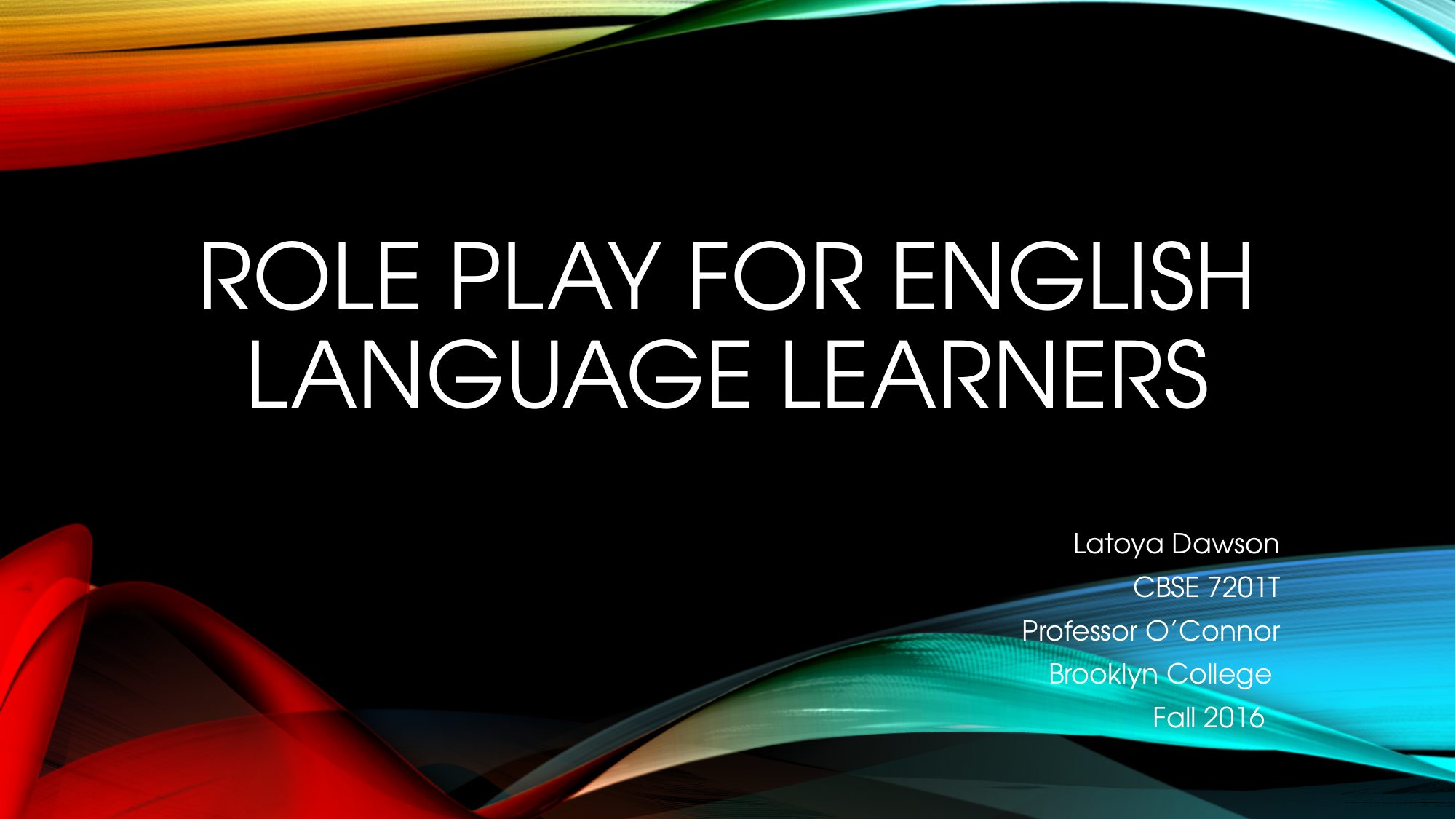

# Role Play for English Language Learners

Latoya Dawson
CBSE 7201T
Professor O’Connor
Brooklyn College
Fall 2016